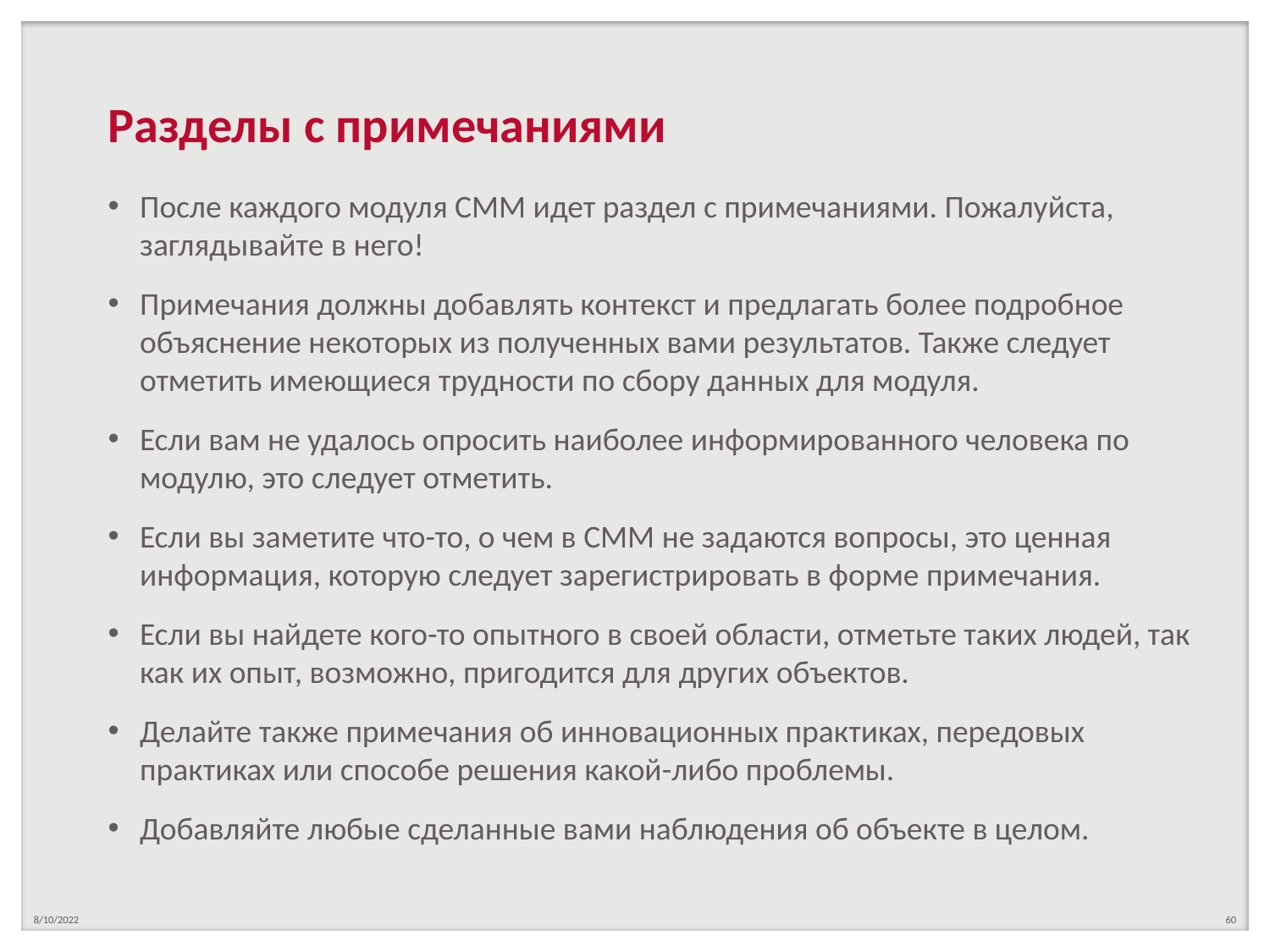

# Разделы с примечаниями
После каждого модуля СММ идет раздел с примечаниями. Пожалуйста, заглядывайте в него!
Примечания должны добавлять контекст и предлагать более подробное объяснение некоторых из полученных вами результатов. Также следует отметить имеющиеся трудности по сбору данных для модуля.
Если вам не удалось опросить наиболее информированного человека по модулю, это следует отметить.
Если вы заметите что-то, о чем в СММ не задаются вопросы, это ценная информация, которую следует зарегистрировать в форме примечания.
Если вы найдете кого-то опытного в своей области, отметьте таких людей, так как их опыт, возможно, пригодится для других объектов.
Делайте также примечания об инновационных практиках, передовых практиках или способе решения какой-либо проблемы.
Добавляйте любые сделанные вами наблюдения об объекте в целом.

8/10/2022
60